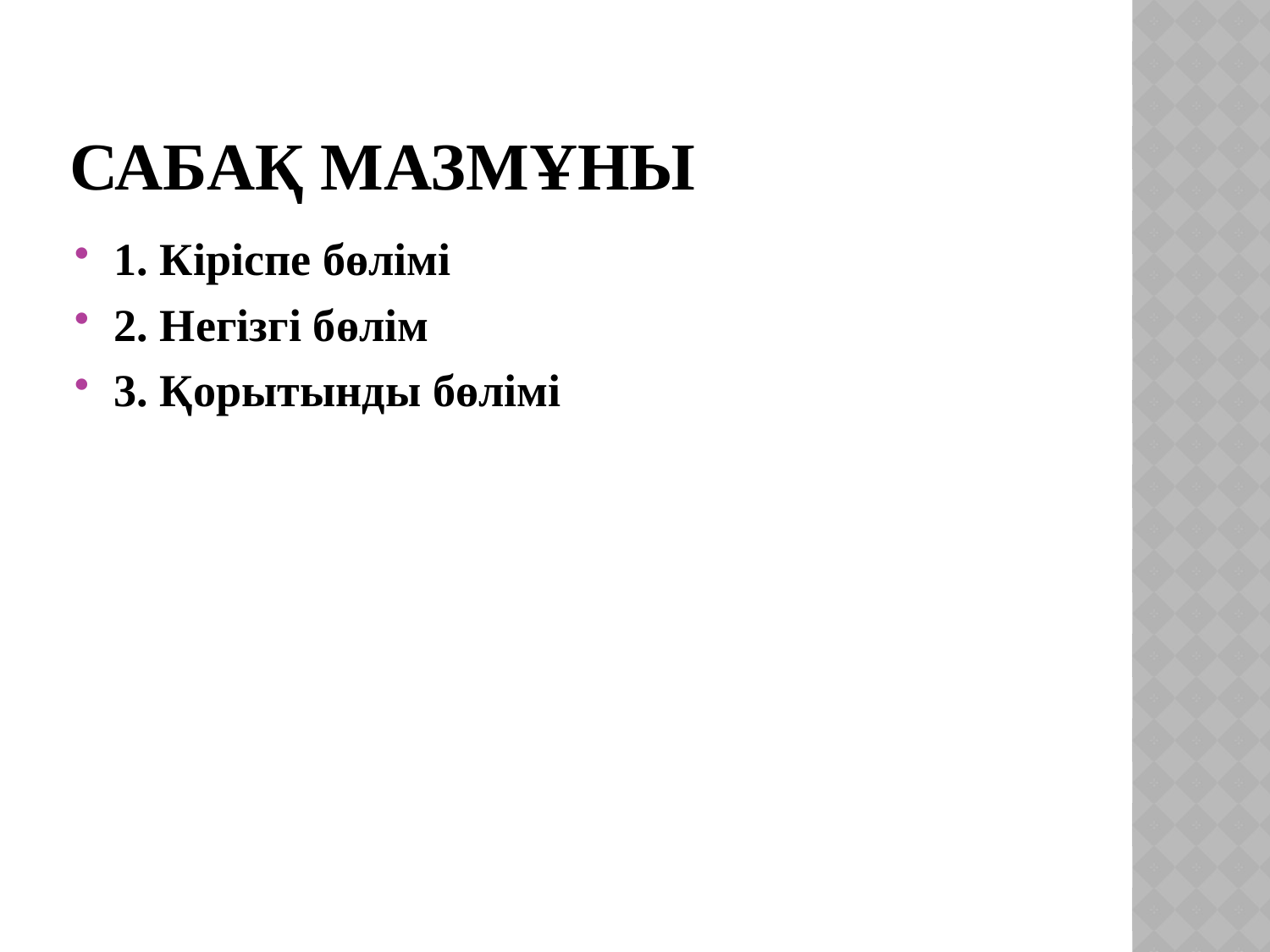

# Сабақ мазмұны
1. Кіріспе бөлімі
2. Негізгі бөлім
3. Қорытынды бөлімі